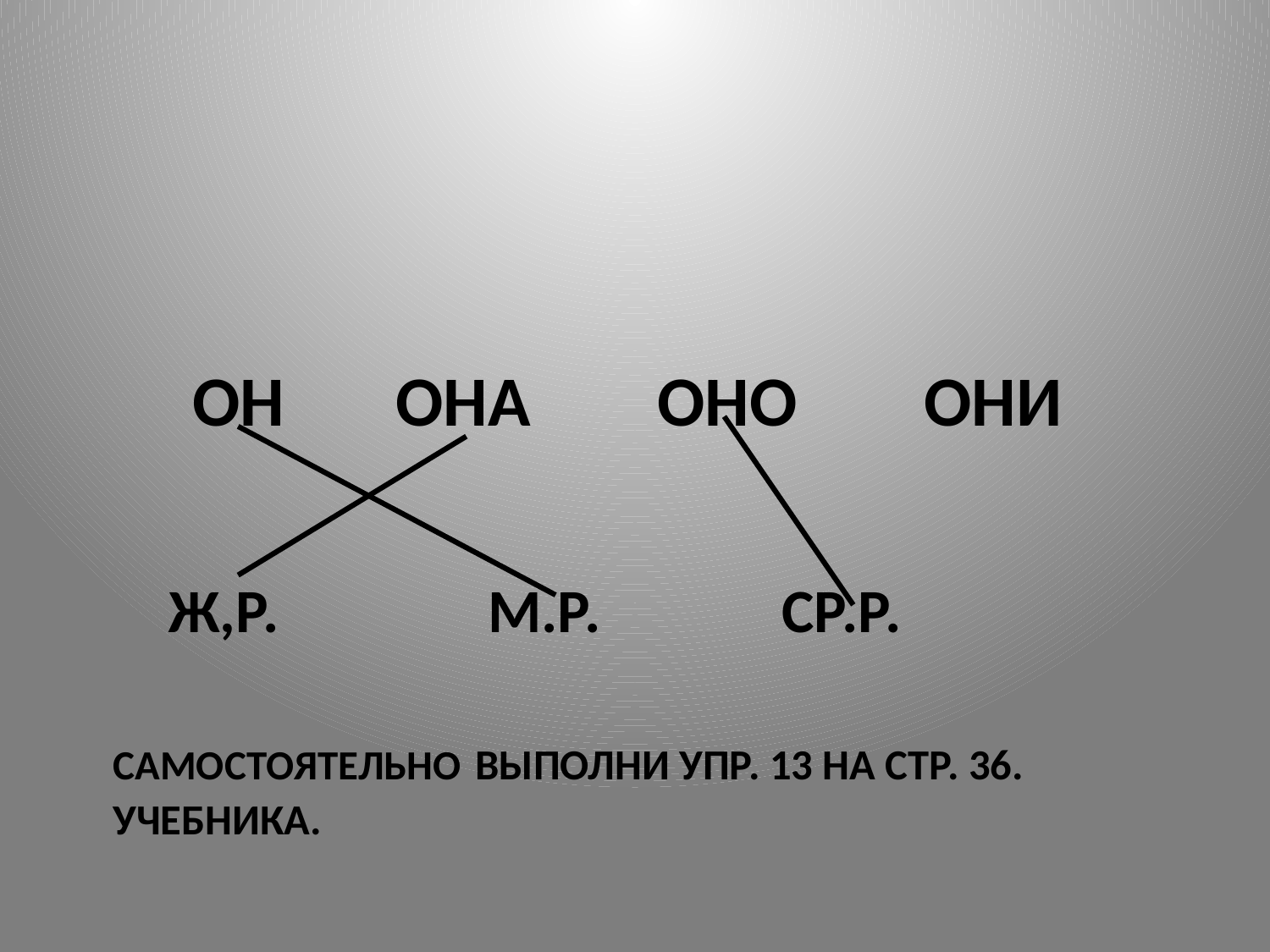

ОН       ОНА        ОНО        ОНИ
# Ж,Р.               М.Р.             СР.Р. Самостоятельно Выполни упр. 13 на стр. 36. учебника.